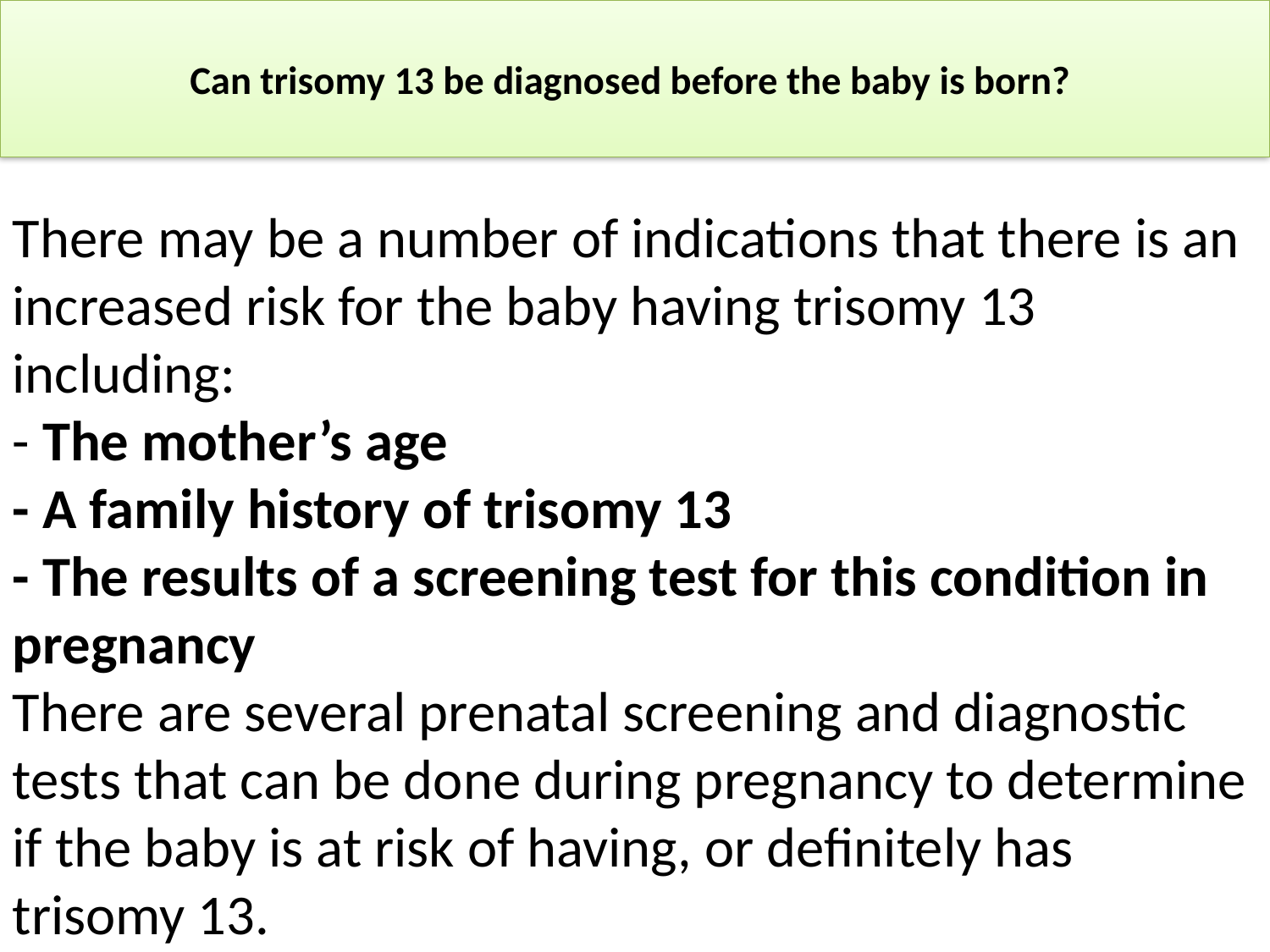

# Can trisomy 13 be diagnosed before the baby is born?

There may be a number of indications that there is an increased risk for the baby having trisomy 13 including:
- The mother’s age
- A family history of trisomy 13
- The results of a screening test for this condition in pregnancy
There are several prenatal screening and diagnostic tests that can be done during pregnancy to determine if the baby is at risk of having, or definitely has trisomy 13.